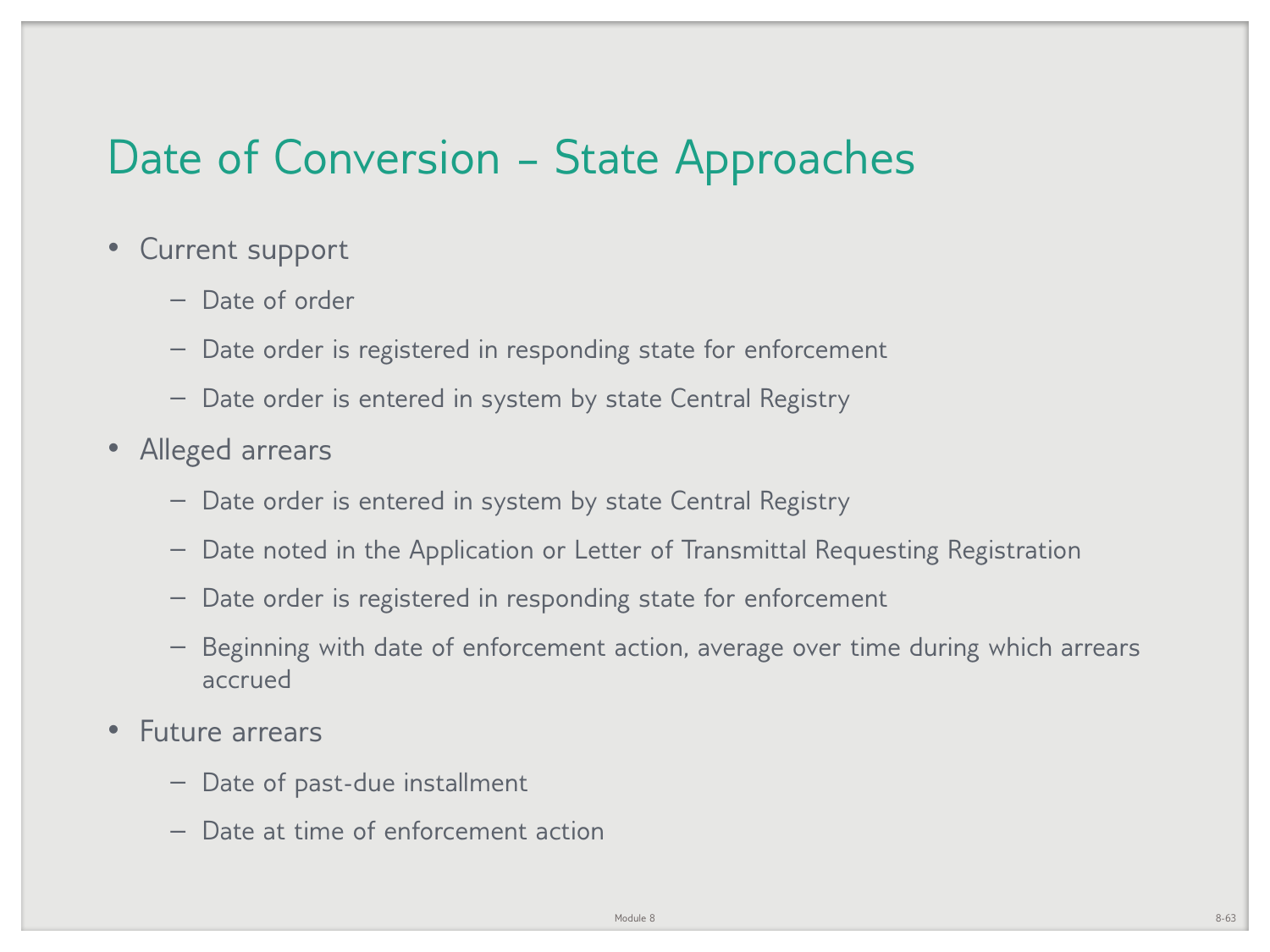

# Date of Conversion – State Approaches
Current support
Date of order
Date order is registered in responding state for enforcement
Date order is entered in system by state Central Registry
Alleged arrears
Date order is entered in system by state Central Registry
Date noted in the Application or Letter of Transmittal Requesting Registration
Date order is registered in responding state for enforcement
Beginning with date of enforcement action, average over time during which arrears accrued
Future arrears
Date of past-due installment
Date at time of enforcement action

Module 8
8-63